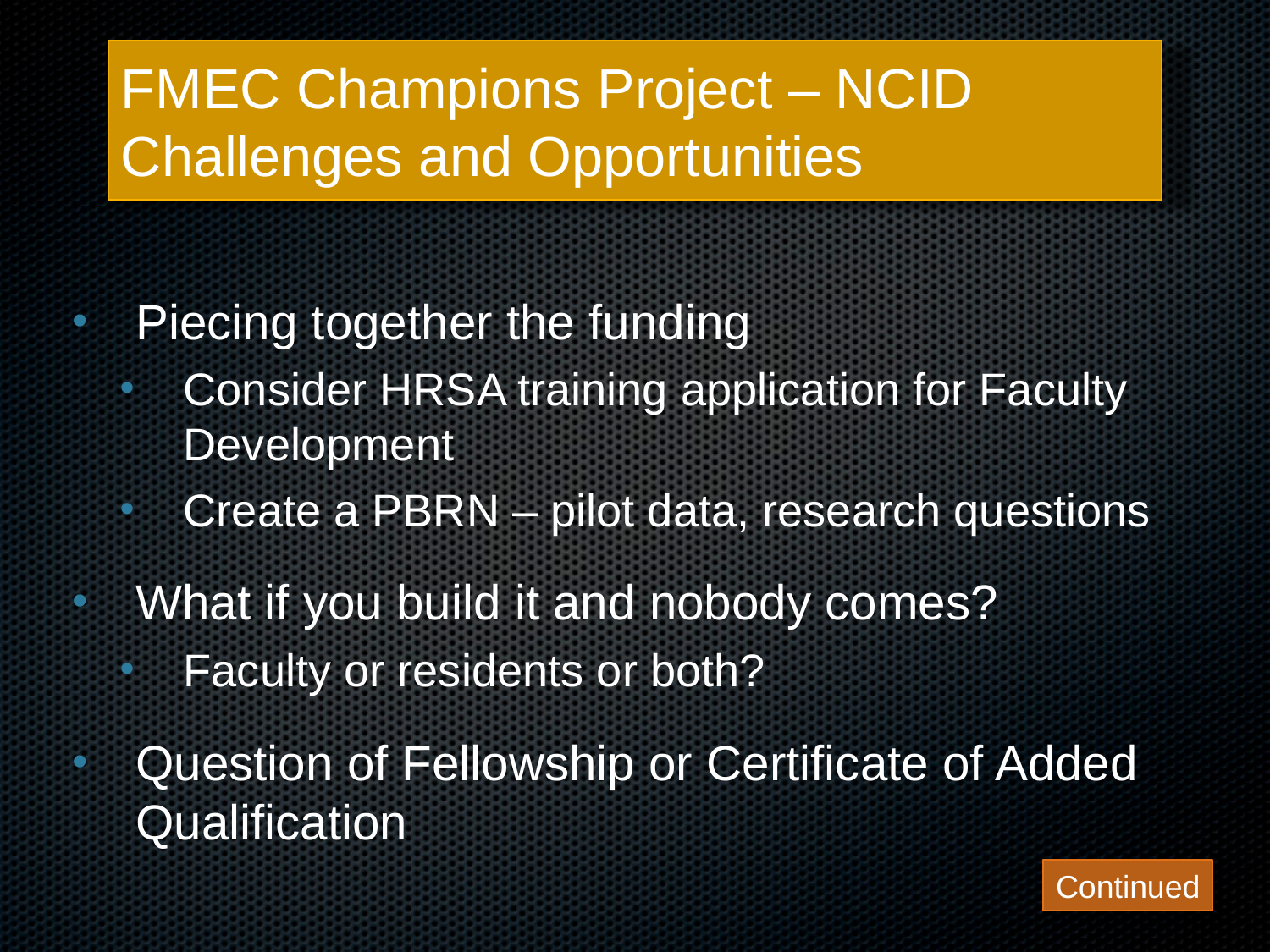

# FMEC Champions Project – NCID Challenges and Opportunities
Piecing together the funding
Consider HRSA training application for Faculty Development
Create a PBRN – pilot data, research questions
What if you build it and nobody comes?
Faculty or residents or both?
Question of Fellowship or Certificate of Added Qualification
Continued